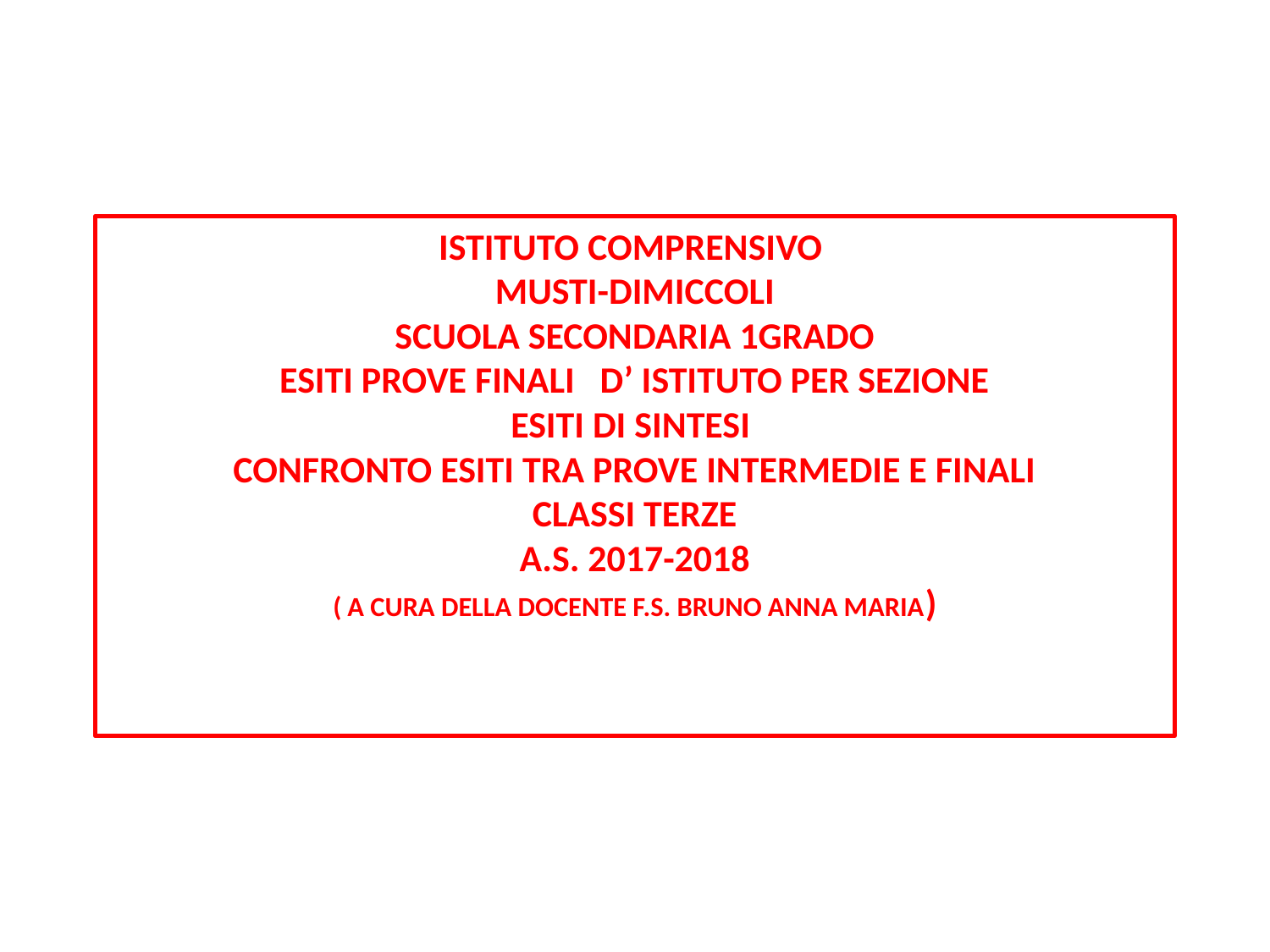

ISTITUTO COMPRENSIVO
MUSTI-DIMICCOLI
SCUOLA SECONDARIA 1GRADO
ESITI PROVE FINALI   D’ ISTITUTO PER SEZIONE
ESITI DI SINTESI
CONFRONTO ESITI TRA PROVE INTERMEDIE E FINALI
CLASSI TERZE
A.S. 2017-2018
( A CURA DELLA DOCENTE F.S. BRUNO ANNA MARIA)